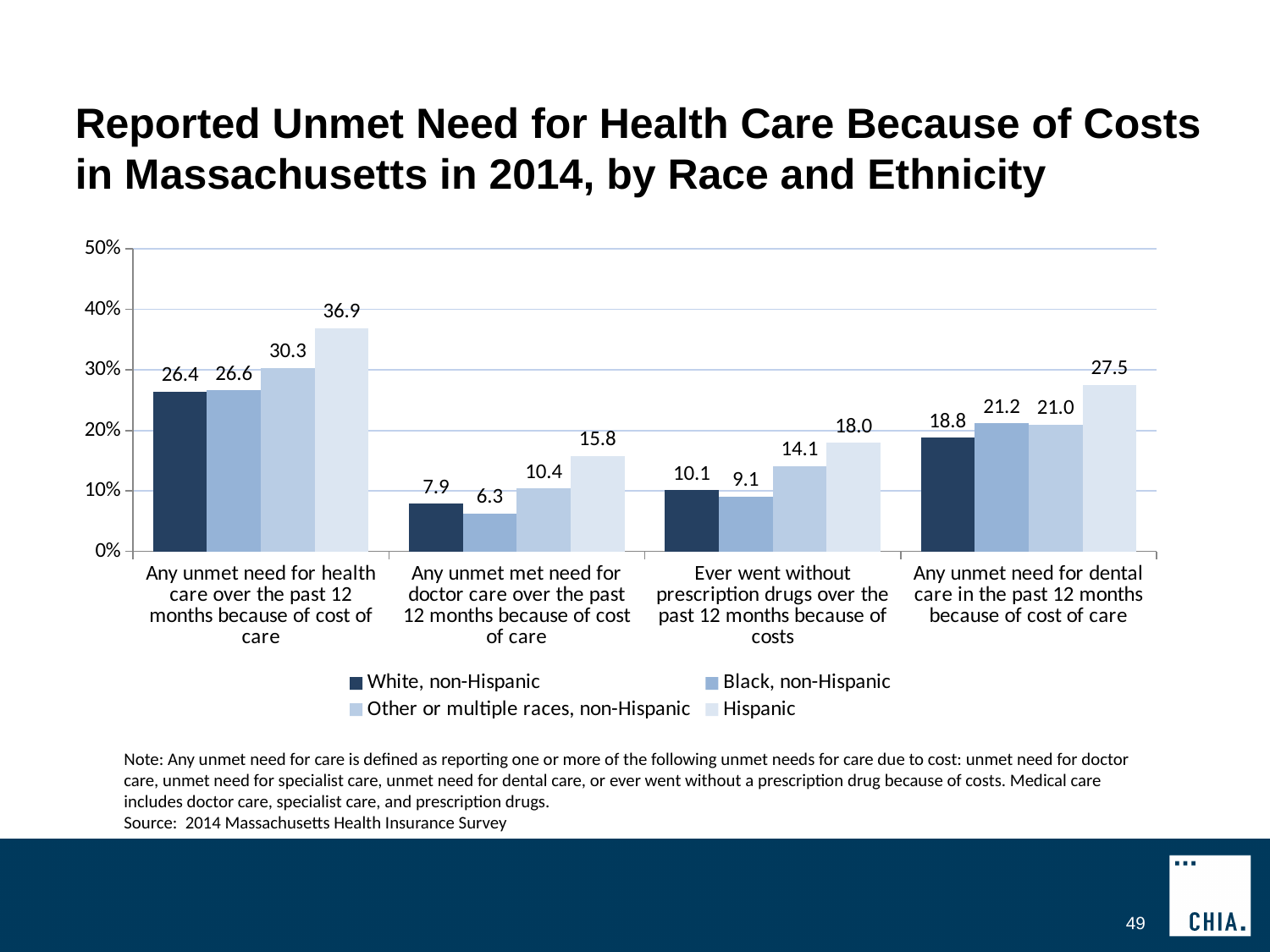

# Reported Unmet Need for Health Care Because of Costs in Massachusetts in 2014, by Race and Ethnicity

### Chart

| Category | White, non-Hispanic | Black, non-Hispanic | Other or multiple races, non-Hispanic | Hispanic |
|---|---|---|---|---|
| Any unmet need for health care over the past 12 months because of cost of care | 26.443891290508105 | 26.625612825003053 | 30.327000098462285 | 36.940902350080144 |
| Any unmet met need for doctor care over the past 12 months because of cost of care | 7.879056012822673 | 6.30318957465432 | 10.385492538679085 | 15.790427163395298 |
| Ever went without prescription drugs over the past 12 months because of costs | 10.12101434462707 | 9.11632787513053 | 14.119333589381519 | 17.97569544439189 |
| Any unmet need for dental care in the past 12 months because of cost of care | 18.801856061958745 | 21.19504243895766 | 20.985699288866606 | 27.521510459055598 |
Note: Any unmet need for care is defined as reporting one or more of the following unmet needs for care due to cost: unmet need for doctor care, unmet need for specialist care, unmet need for dental care, or ever went without a prescription drug because of costs. Medical care includes doctor care, specialist care, and prescription drugs.
Source:  2014 Massachusetts Health Insurance Survey
49